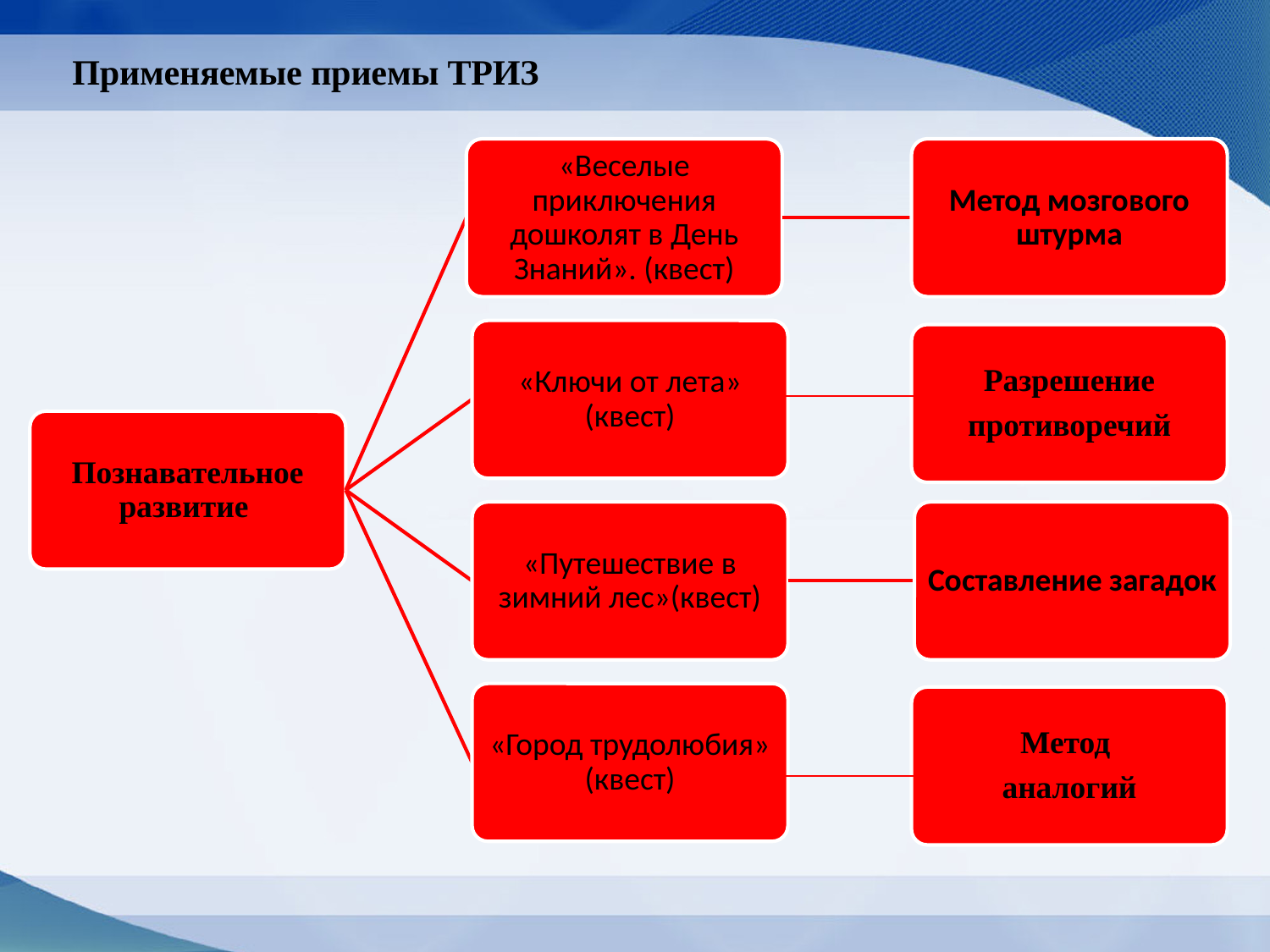

# Применяемые приемы ТРИЗ
Познавательное развитие

«Веселые приключения дошколят в День Знаний». (квест)

Метод мозгового штурма

«Ключи от лета» (квест)

«Путешествие в зимний лес»(квест)

Составление загадок

«Город трудолюбия» (квест)
Метод
аналогий
Разрешение
противоречий